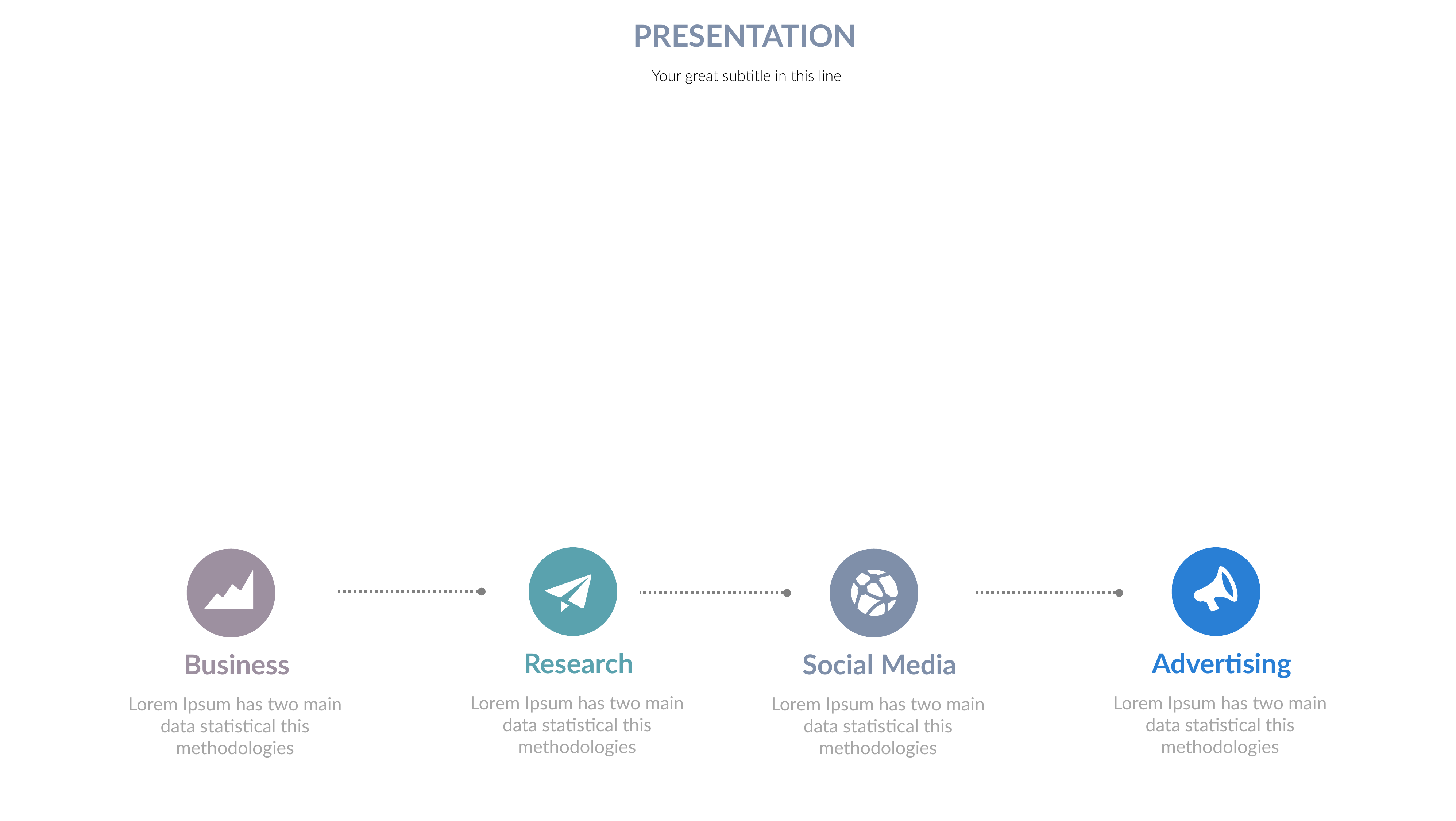

PRESENTATION
Your great subtitle in this line

Research
Lorem Ipsum has two main data statistical this methodologies

Advertising
Lorem Ipsum has two main data statistical this methodologies

Business
Lorem Ipsum has two main data statistical this methodologies

Social Media
Lorem Ipsum has two main data statistical this methodologies